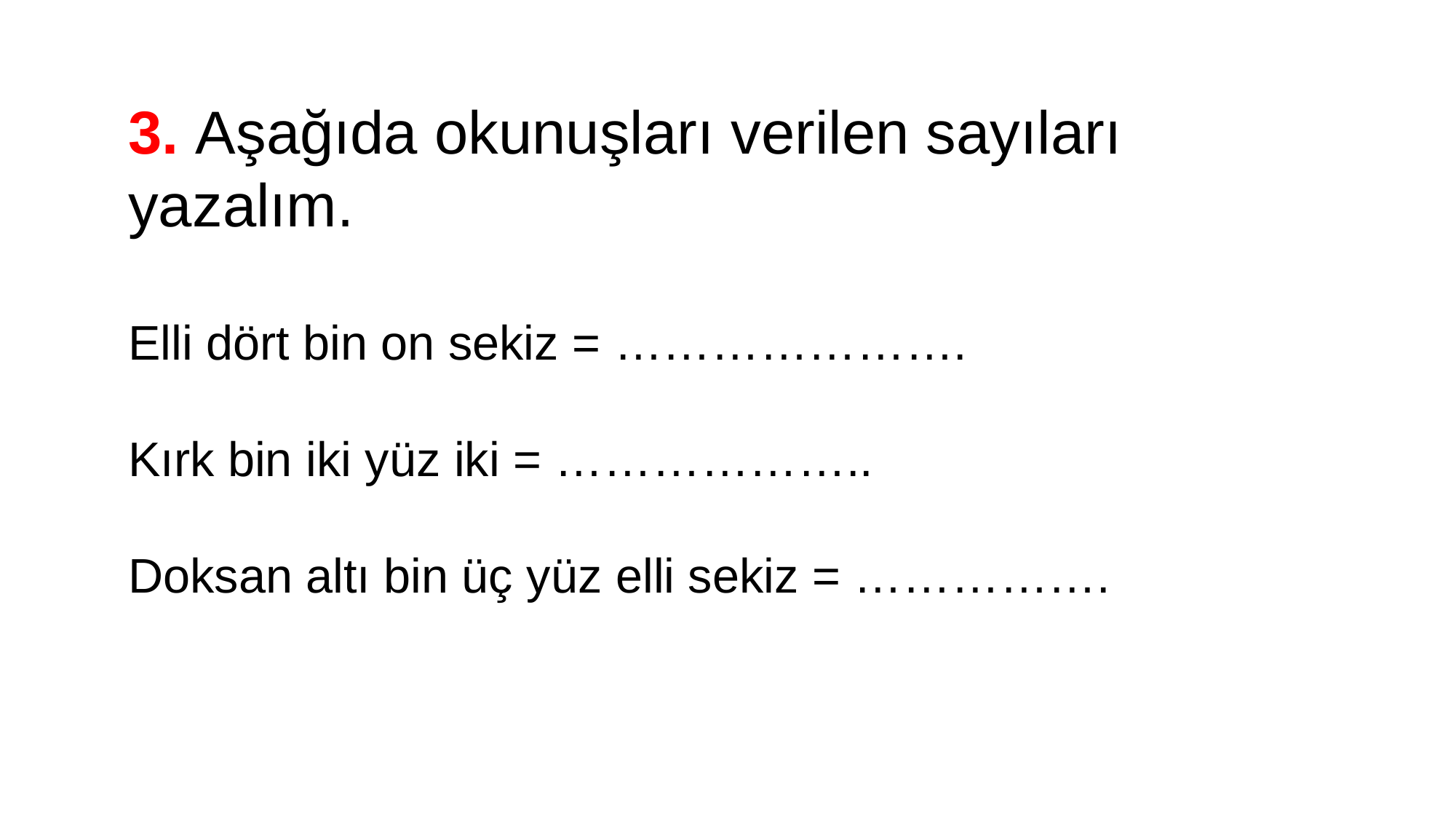

3. Aşağıda okunuşları verilen sayıları yazalım.

Elli dört bin on sekiz = ………………….

Kırk bin iki yüz iki = ………………..

Doksan altı bin üç yüz elli sekiz = …………….